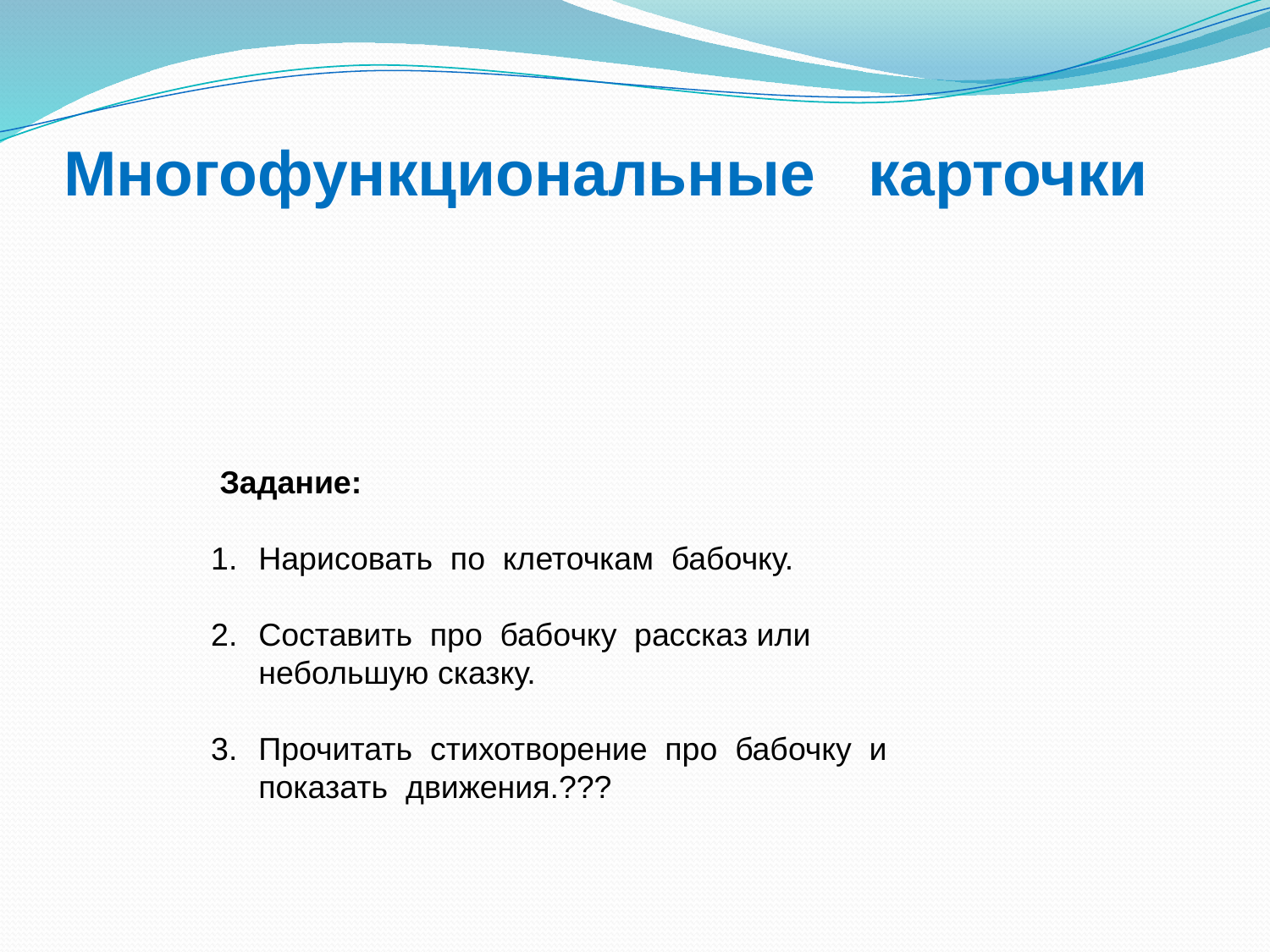

# Многофункциональные   карточки
 Задание:

Нарисовать  по  клеточкам  бабочку.

Составить  про  бабочку  рассказ или небольшую сказку.

Прочитать  стихотворение  про  бабочку  и  показать  движения.???